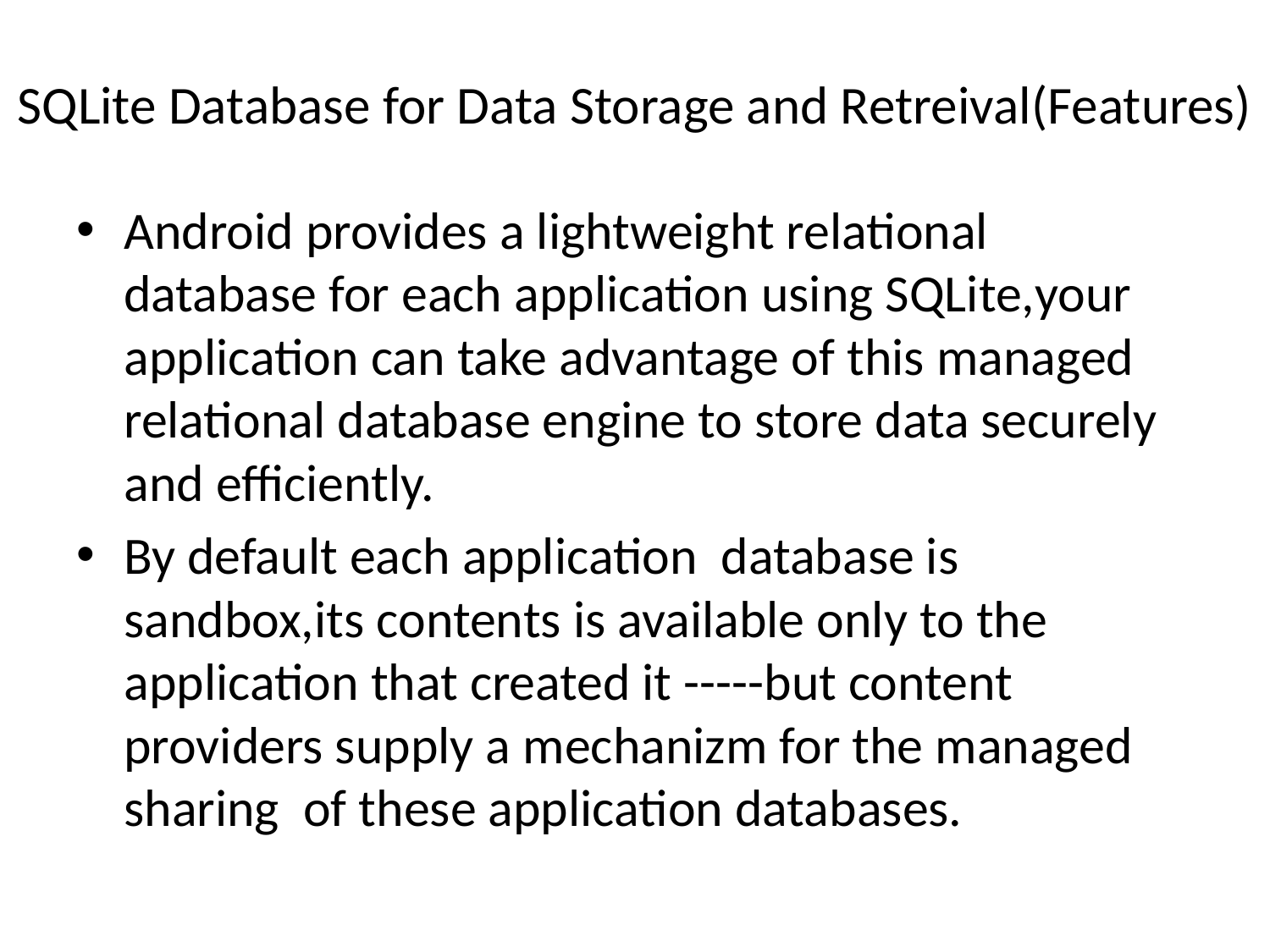

# SQLite Database for Data Storage and Retreival(Features)
Android provides a lightweight relational database for each application using SQLite,your application can take advantage of this managed relational database engine to store data securely  and efficiently.
By default each application  database is sandbox,its contents is available only to the application that created it -----but content providers supply a mechanizm for the managed sharing  of these application databases.